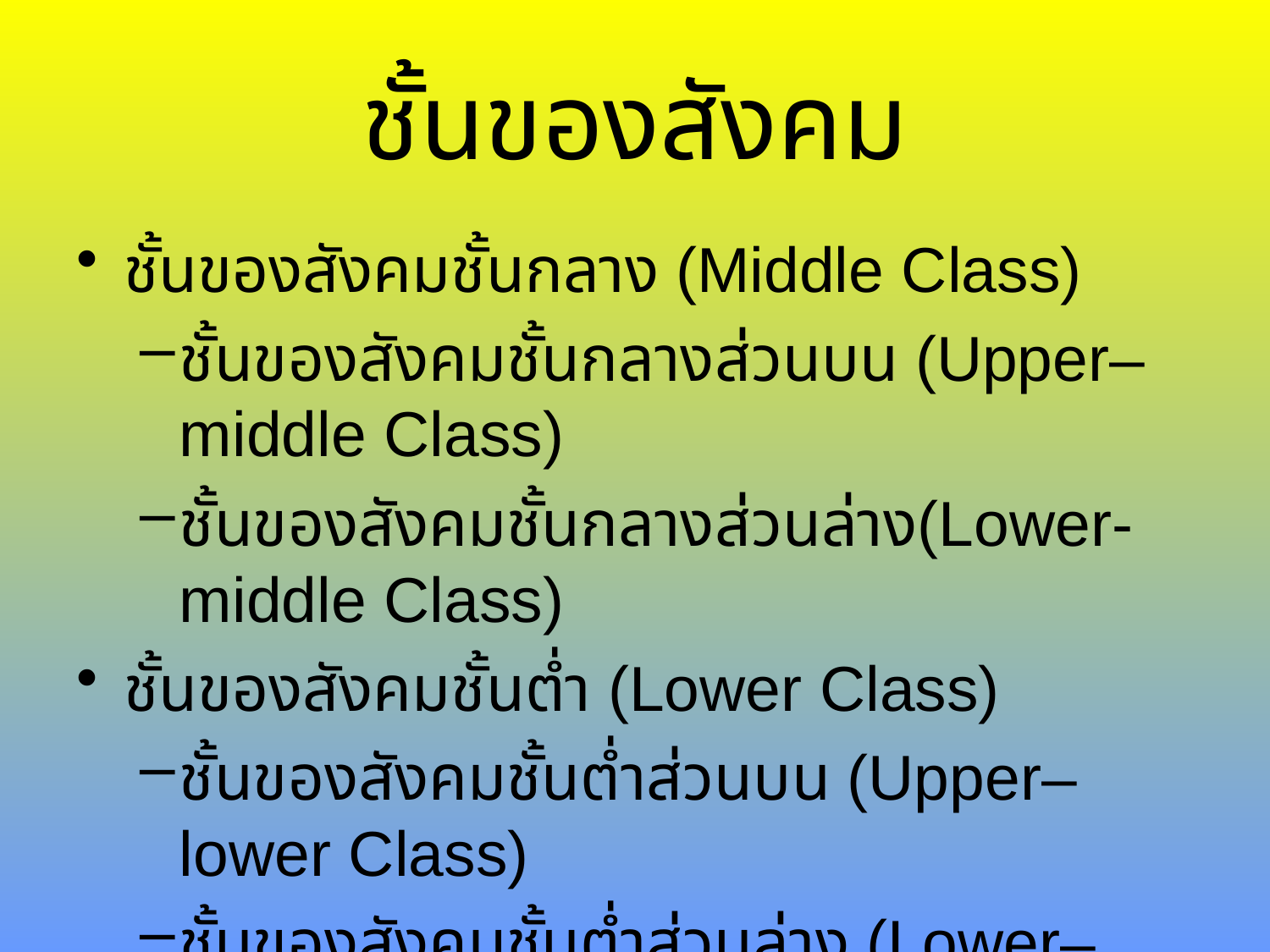

# ชั้นของสังคม
ชั้นของสังคมชั้นกลาง (Middle Class)
ชั้นของสังคมชั้นกลางส่วนบน (Upper–middle Class)
ชั้นของสังคมชั้นกลางส่วนล่าง(Lower-middle Class)
ชั้นของสังคมชั้นต่ำ (Lower Class)
ชั้นของสังคมชั้นต่ำส่วนบน (Upper–lower Class)
ชั้นของสังคมชั้นต่ำส่วนล่าง (Lower–lower Class)